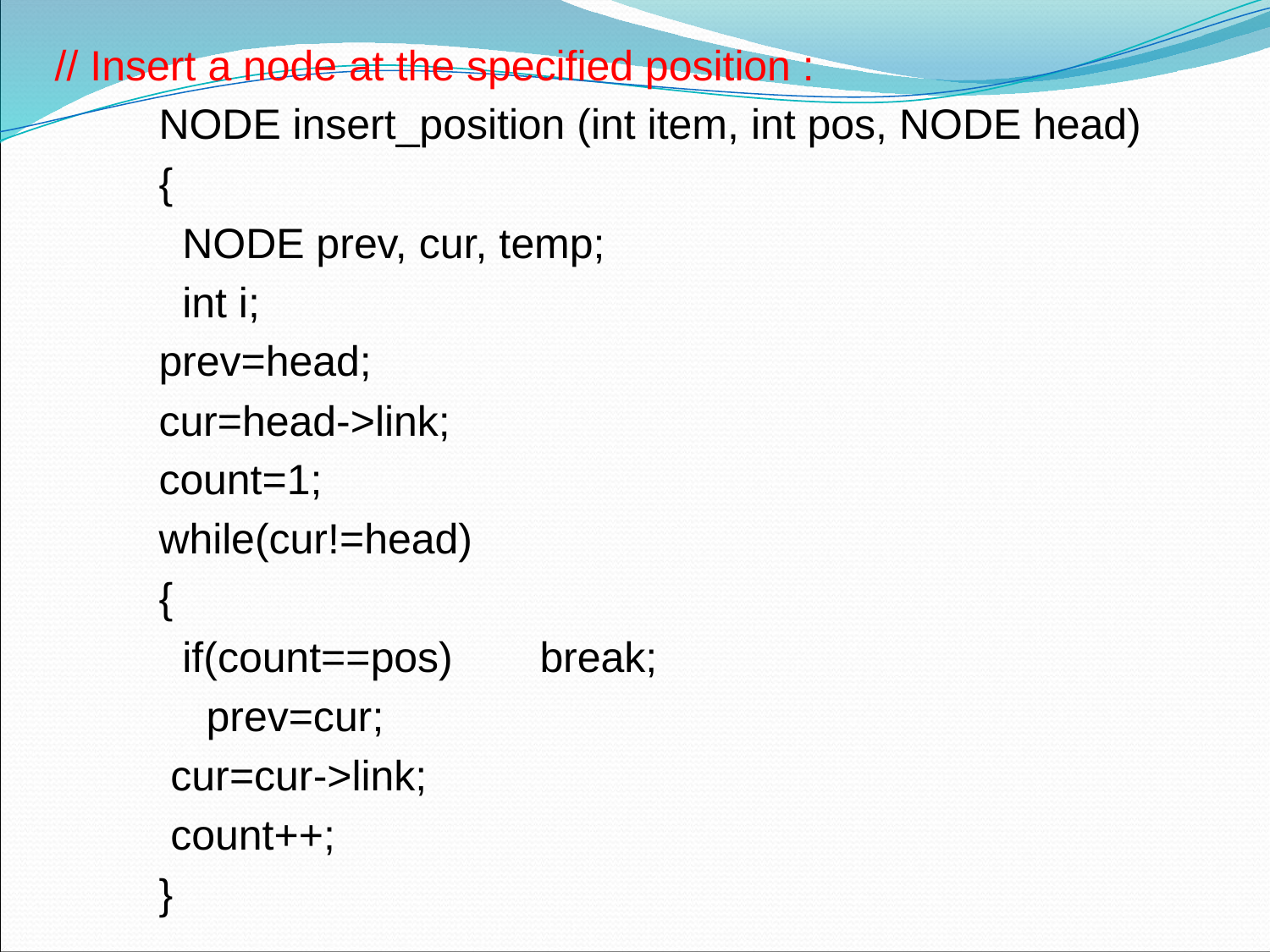

// Insert a node at the specified position :
  	NODE insert_position (int item, int pos, NODE head)
	{
	  NODE prev, cur, temp;
	  int i;
	prev=head;
	cur=head->link;
	count=1;
	while(cur!=head)
	{
	  if(count==pos)	break;
	    prev=cur;
	 cur=cur->link;
	 count++;
	}
#